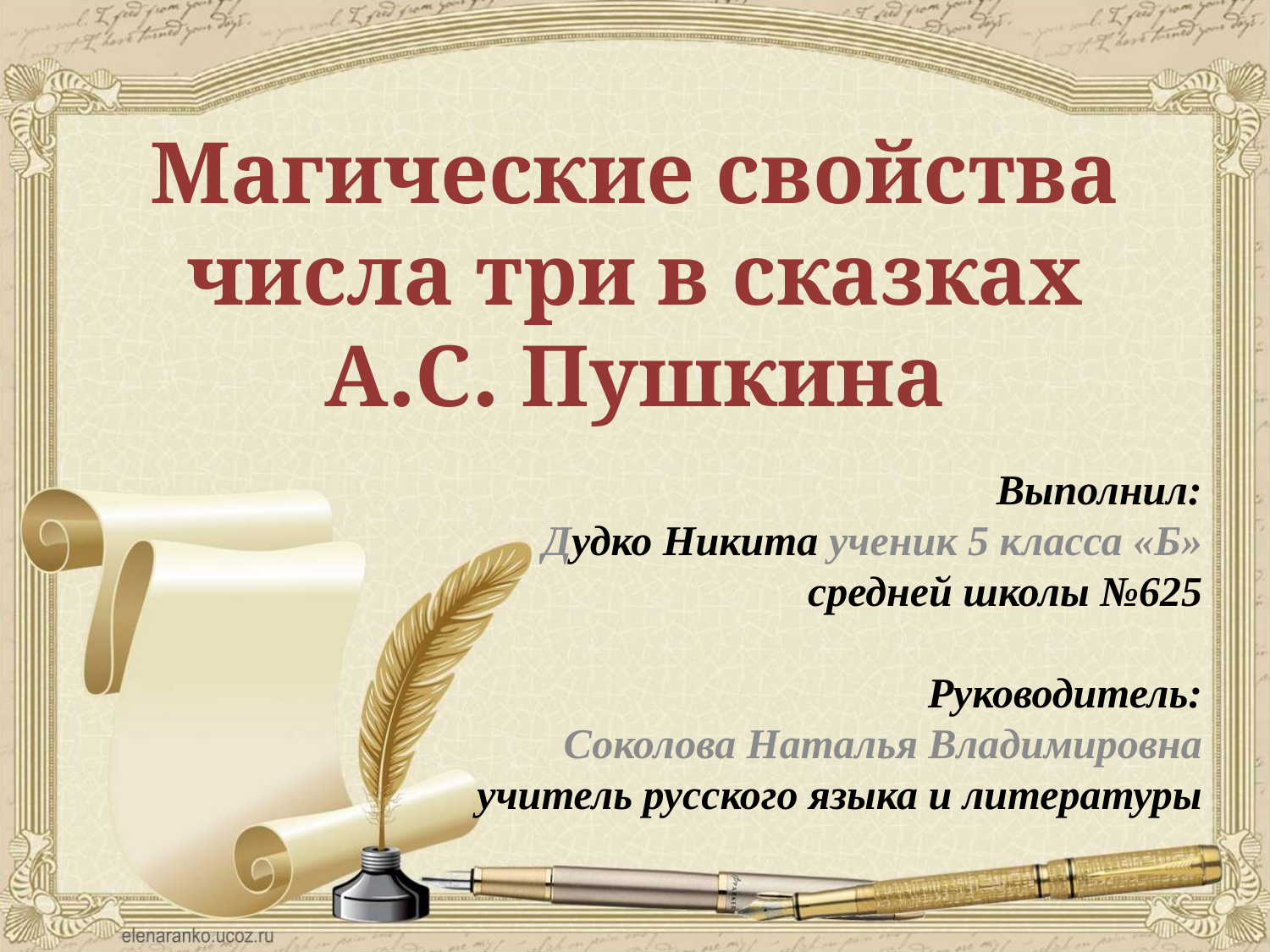

Магические свойства числа три в сказках
А.С. Пушкина
Выполнил:
 Дудко Никита ученик 5 класса «Б»
средней школы №625

Руководитель:
Соколова Наталья Владимировна
 учитель русского языка и литературы